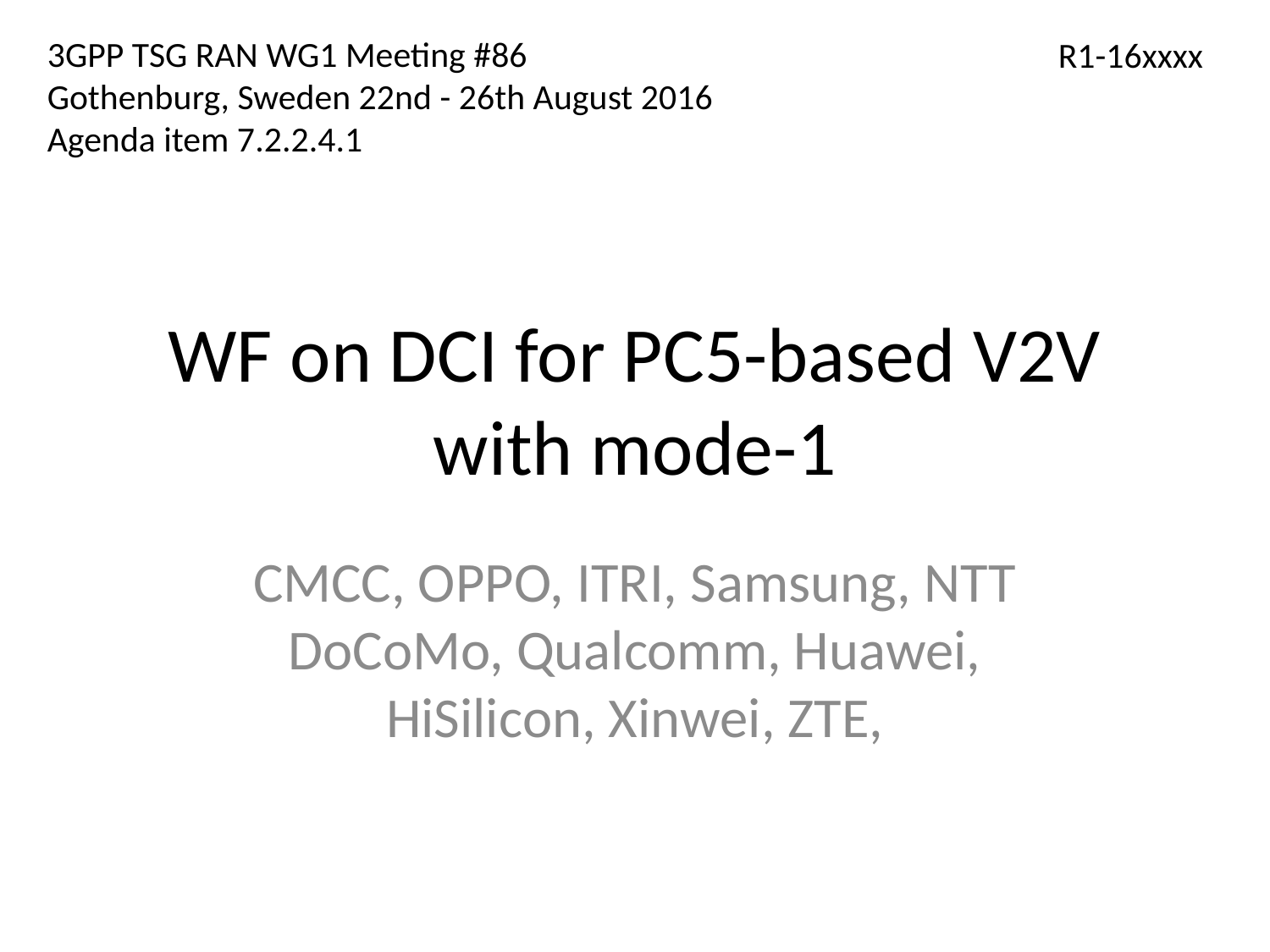

3GPP TSG RAN WG1 Meeting #86
Gothenburg, Sweden 22nd - 26th August 2016 Agenda item 7.2.2.4.1
R1-16xxxx
# WF on DCI for PC5-based V2V with mode-1
CMCC, OPPO, ITRI, Samsung, NTT DoCoMo, Qualcomm, Huawei, HiSilicon, Xinwei, ZTE,